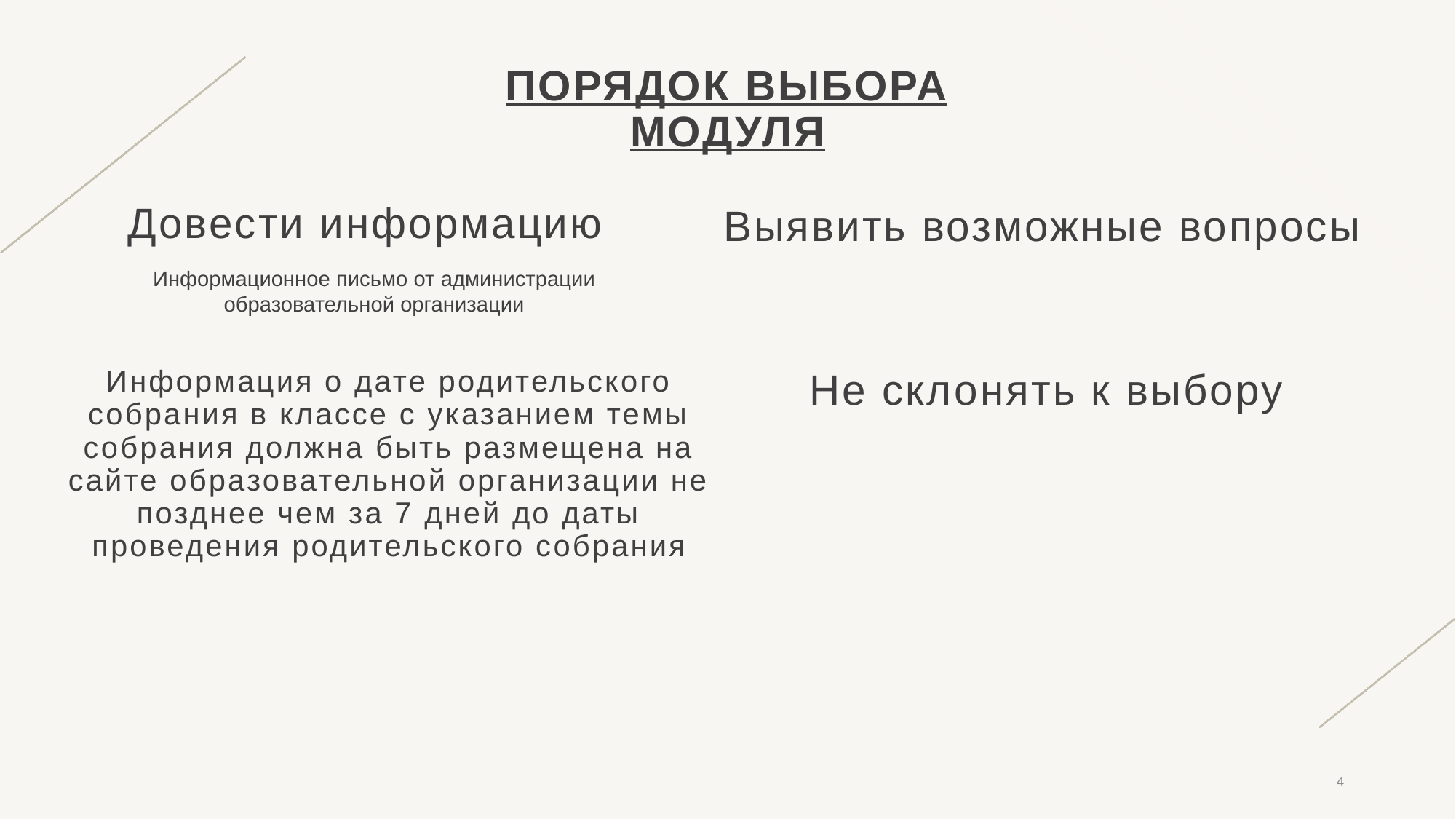

# Порядок выбора модуля
Довести информацию
Выявить возможные вопросы
Информационное письмо от администрации образовательной организации
Информация о дате родительского собрания в классе с указанием темы собрания должна быть размещена на сайте образовательной организации не позднее чем за 7 дней до даты проведения родительского собрания
Не склонять к выбору
4